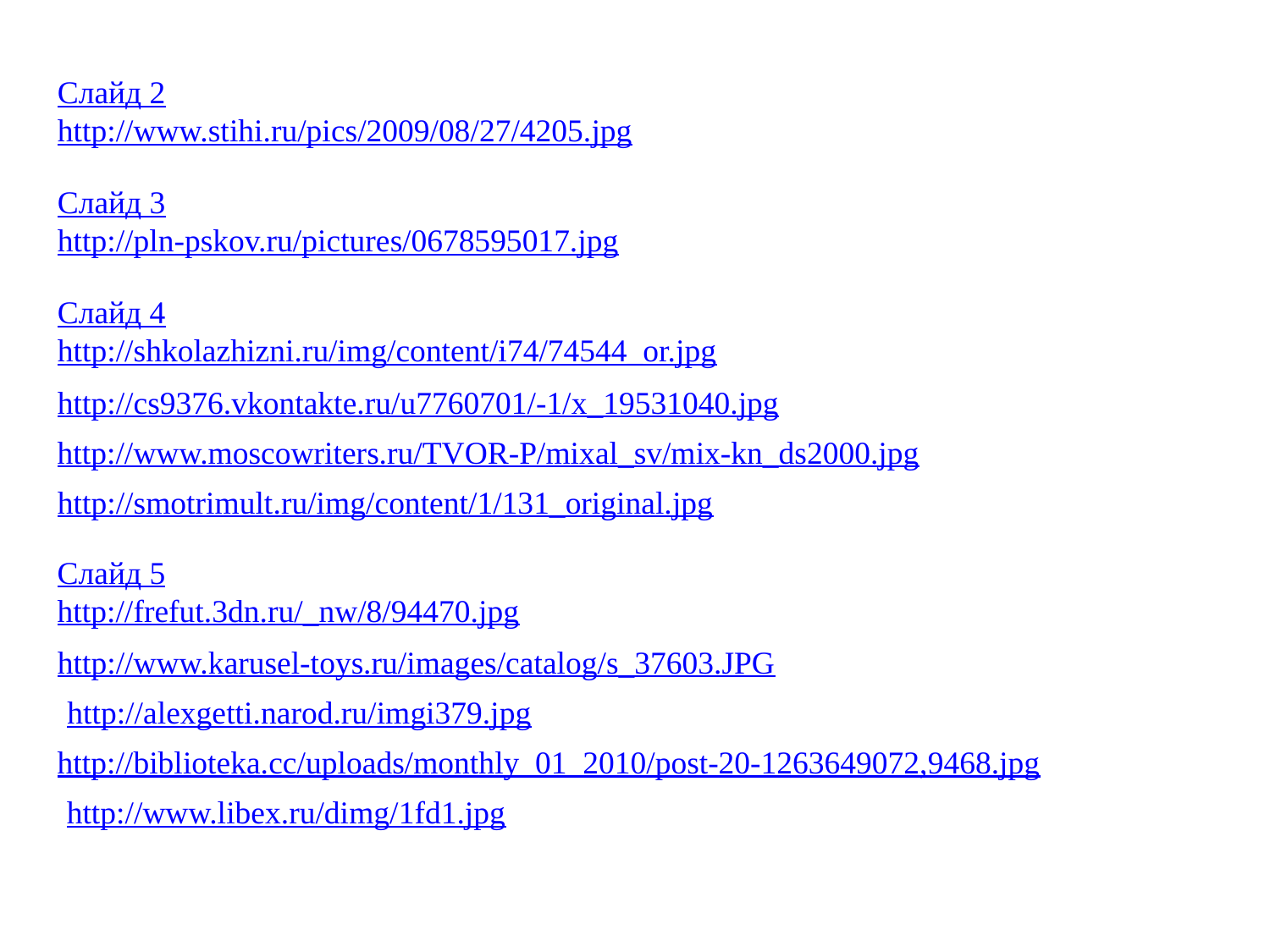

Слайд 2
http://www.stihi.ru/pics/2009/08/27/4205.jpg
Слайд 3
http://pln-pskov.ru/pictures/0678595017.jpg
Слайд 4
http://shkolazhizni.ru/img/content/i74/74544_or.jpg
http://cs9376.vkontakte.ru/u7760701/-1/x_19531040.jpg
http://www.moscowriters.ru/TVOR-P/mixal_sv/mix-kn_ds2000.jpg
http://smotrimult.ru/img/content/1/131_original.jpg
Слайд 5
http://frefut.3dn.ru/_nw/8/94470.jpg
http://www.karusel-toys.ru/images/catalog/s_37603.JPG
http://alexgetti.narod.ru/imgi379.jpg
http://biblioteka.cc/uploads/monthly_01_2010/post-20-1263649072,9468.jpg
http://www.libex.ru/dimg/1fd1.jpg